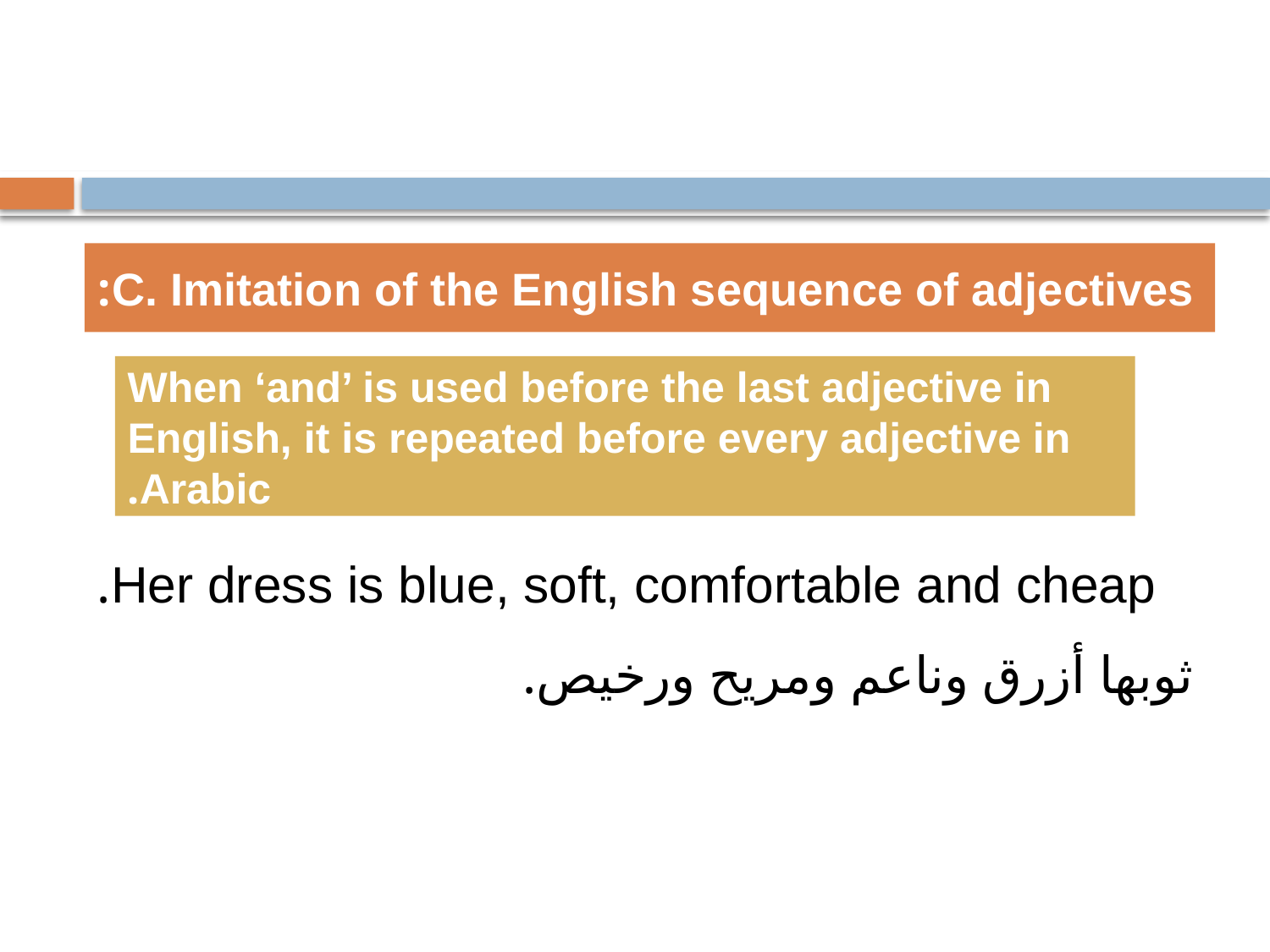

C. Imitation of the English sequence of adjectives:
When ‘and’ is used before the last adjective in English, it is repeated before every adjective in Arabic.
Her dress is blue, soft, comfortable and cheap.
ثوبها أزرق وناعم ومريح ورخيص.